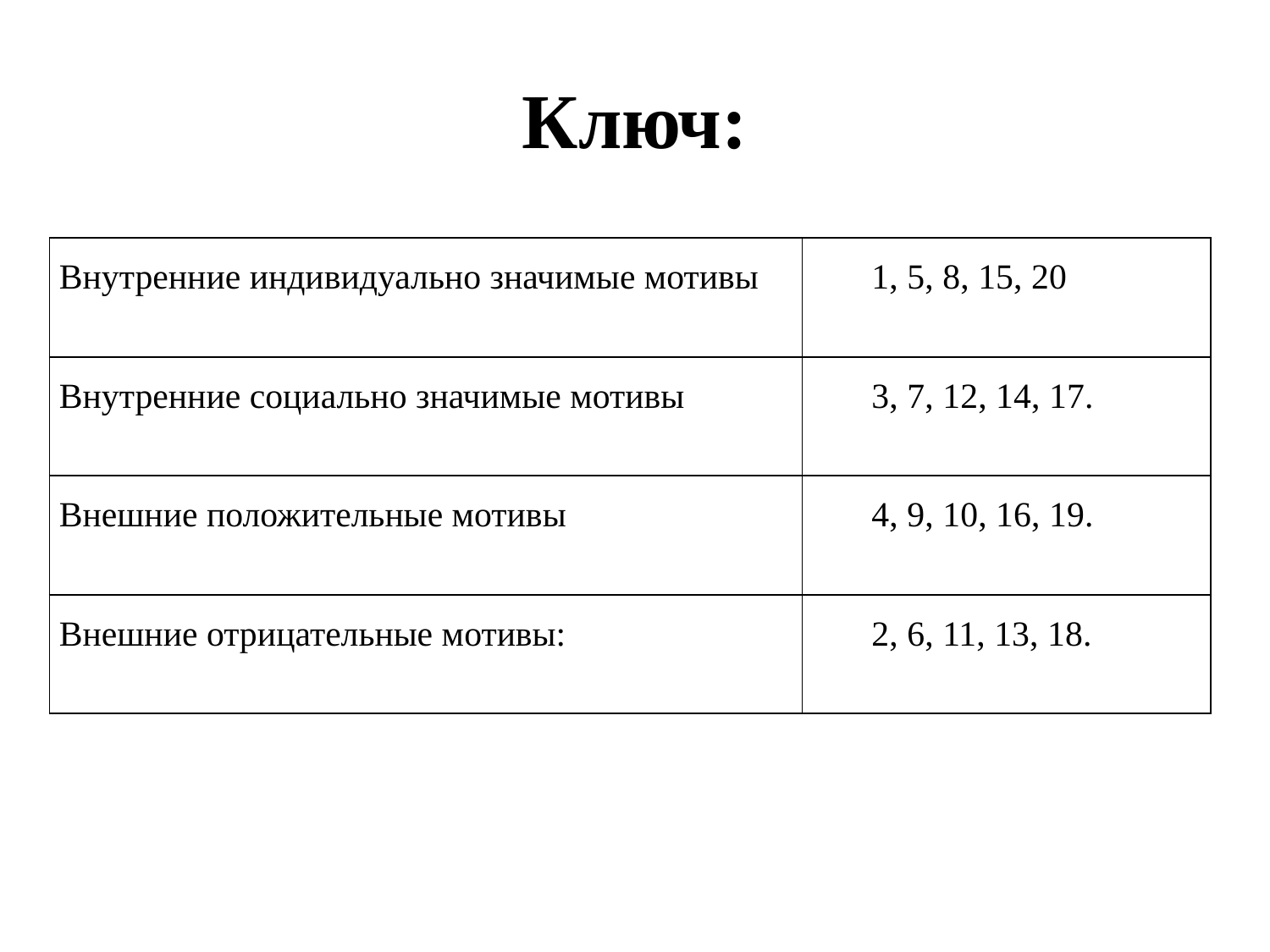

# Ключ:
| Внутренние индивидуально значимые мотивы | 1, 5, 8, 15, 20 |
| --- | --- |
| Внутренние социально значимые мотивы | 3, 7, 12, 14, 17. |
| Внешние положительные мотивы | 4, 9, 10, 16, 19. |
| Внешние отрицательные мотивы: | 2, 6, 11, 13, 18. |